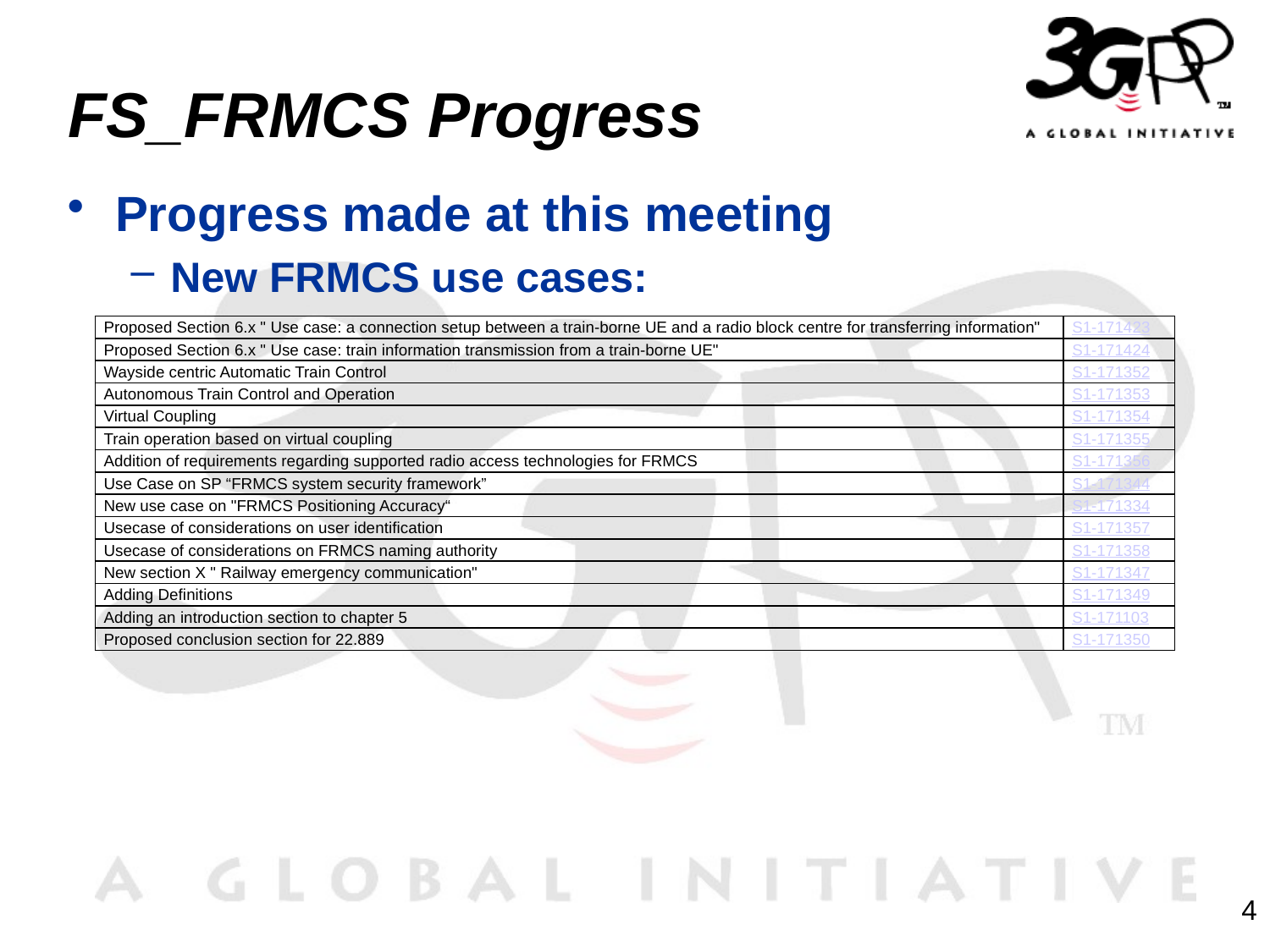

# FS_FRMCS Progress
Progress made at this meeting
New FRMCS use cases:

| Proposed Section 6.x " Use case: a connection setup between a train-borne UE and a radio block centre for transferring information" | S1-171423 |
| --- | --- |
| Proposed Section 6.x " Use case: train information transmission from a train-borne UE" | S1-171424 |
| Wayside centric Automatic Train Control | S1-171352 |
| Autonomous Train Control and Operation | S1-171353 |
| Virtual Coupling | S1-171354 |
| Train operation based on virtual coupling | S1-171355 |
| Addition of requirements regarding supported radio access technologies for FRMCS | S1-171356 |
| Use Case on SP “FRMCS system security framework” | S1-171344 |
| New use case on "FRMCS Positioning Accuracy“ | S1-171334 |
| Usecase of considerations on user identification | S1-171357 |
| Usecase of considerations on FRMCS naming authority | S1-171358 |
| New section X " Railway emergency communication" | S1-171347 |
| Adding Definitions | S1-171349 |
| Adding an introduction section to chapter 5 | S1-171103 |
| Proposed conclusion section for 22.889 | S1-171350 |
4